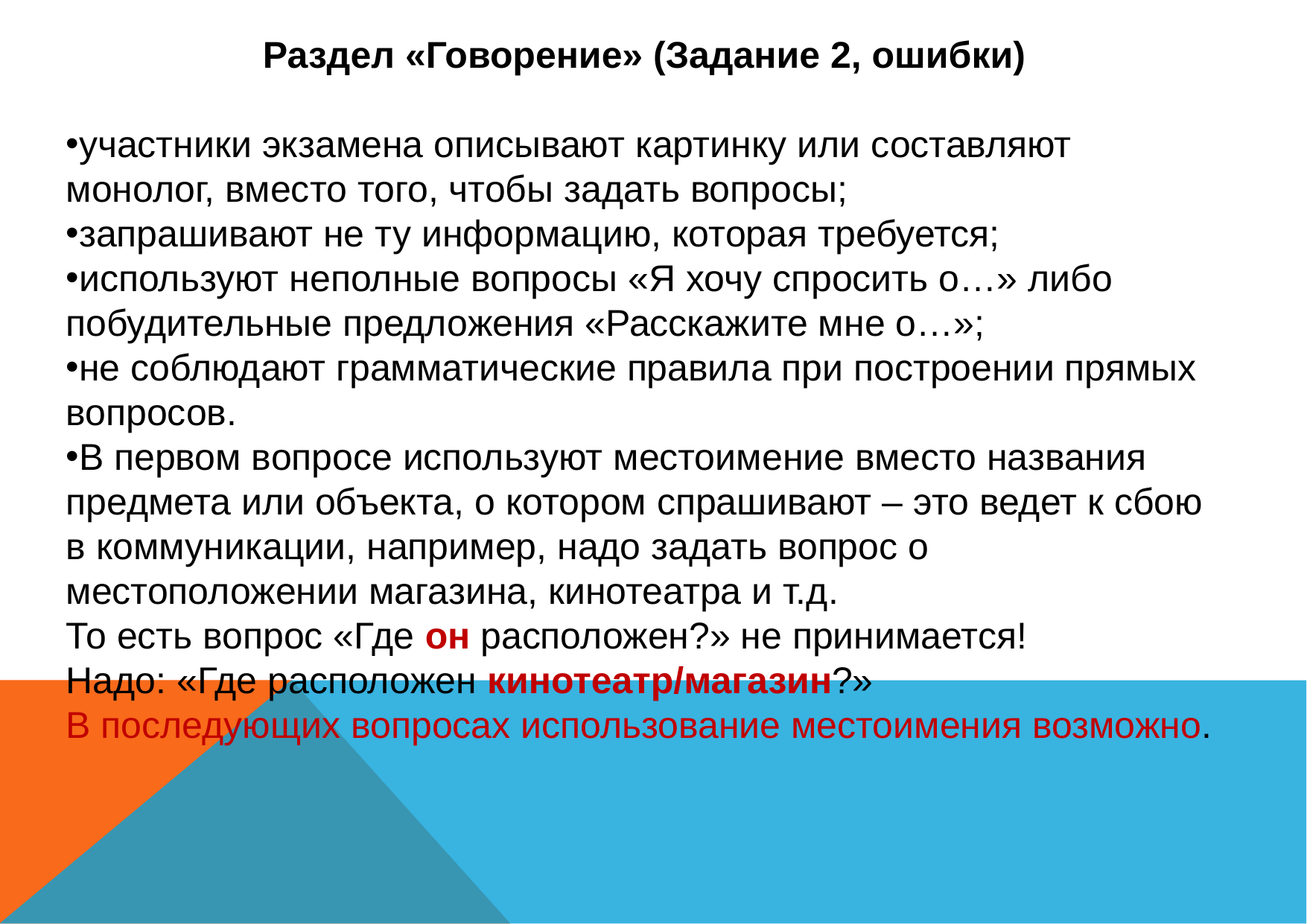

Раздел «Говорение» (Задание 2, ошибки)

участники экзамена описывают картинку или составляют монолог, вместо того, чтобы задать вопросы;
запрашивают не ту информацию, которая требуется;
используют неполные вопросы «Я хочу спросить о…» либо побудительные предложения «Расскажите мне о…»;
не соблюдают грамматические правила при построении прямых вопросов.
В первом вопросе используют местоимение вместо названия предмета или объекта, о котором спрашивают – это ведет к сбою в коммуникации, например, надо задать вопрос о местоположении магазина, кинотеатра и т.д.
То есть вопрос «Где он расположен?» не принимается!
Надо: «Где расположен кинотеатр/магазин?»
В последующих вопросах использование местоимения возможно.